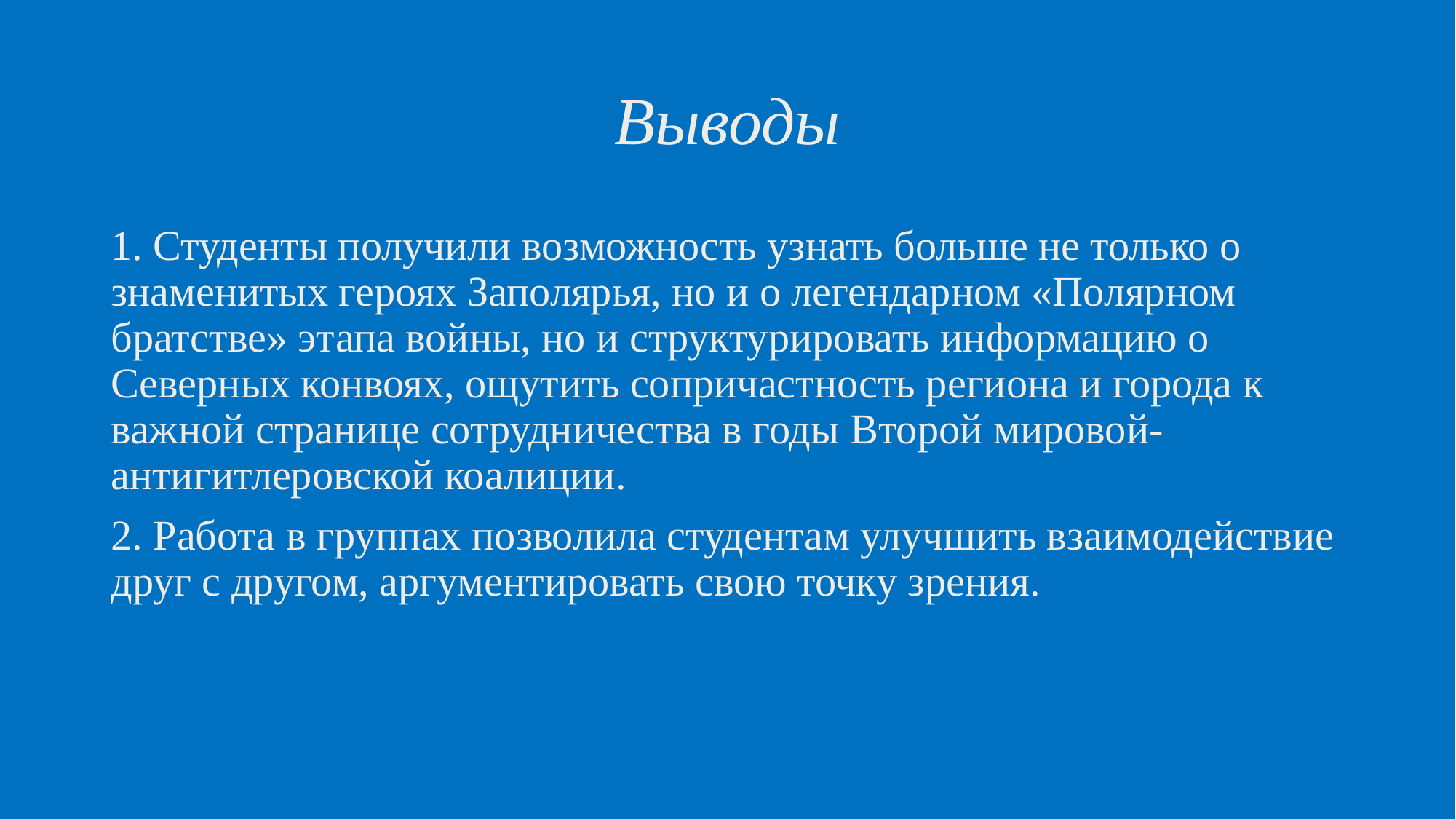

# Выводы
1. Студенты получили возможность узнать больше не только о знаменитых героях Заполярья, но и о легендарном «Полярном братстве» этапа войны, но и структурировать информацию о Северных конвоях, ощутить сопричастность региона и города к важной странице сотрудничества в годы Второй мировой- антигитлеровской коалиции.
2. Работа в группах позволила студентам улучшить взаимодействие друг с другом, аргументировать свою точку зрения.